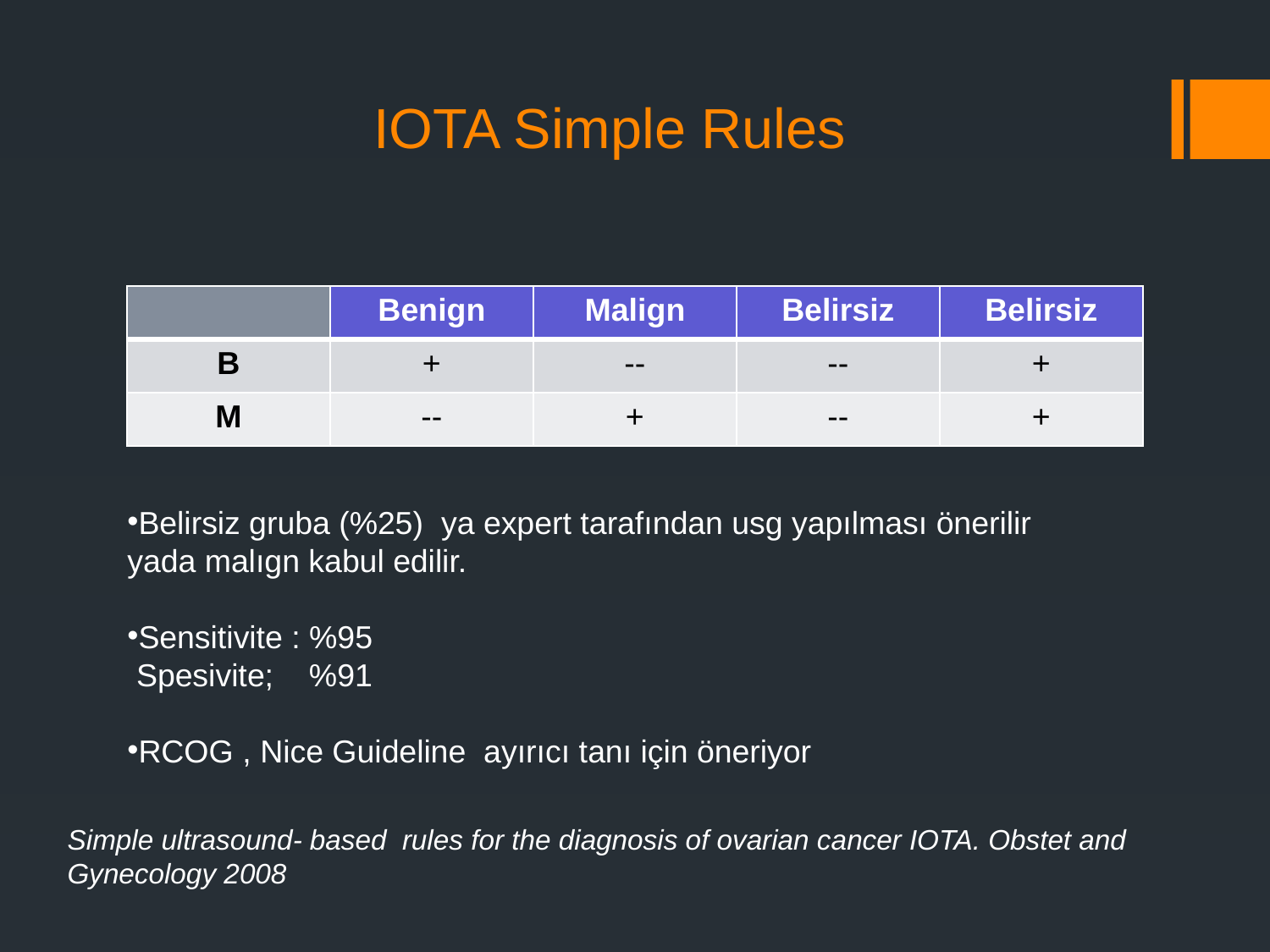

# IOTA Simple Rules
|  | Benign | Malign | Belirsiz | Belirsiz |
| --- | --- | --- | --- | --- |
| B | + | -- | -- | + |
| M | -- | + | -- | + |
Belirsiz gruba (%25)  ya expert tarafından usg yapılması önerilir  yada malıgn kabul edilir.

Sensitivite : %95
 Spesivite;    %91

RCOG , Nice Guideline  ayırıcı tanı için öneriyor

Simple ultrasound- based  rules for the diagnosis of ovarian cancer IOTA. Obstet and Gynecology 2008